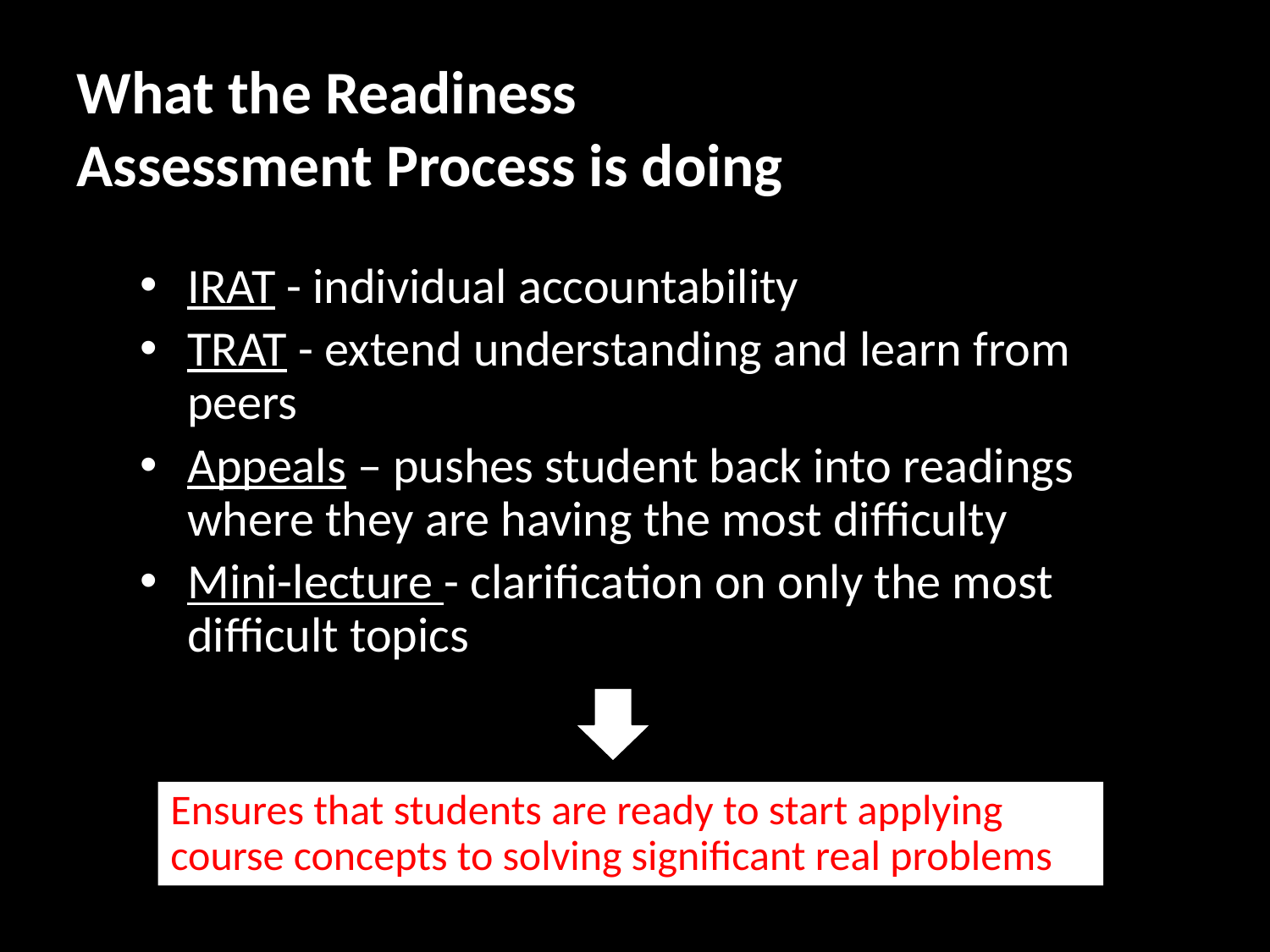

# What the Readiness Assessment Process is doing
IRAT - individual accountability
TRAT - extend understanding and learn from peers
Appeals – pushes student back into readings where they are having the most difficulty
Mini-lecture - clarification on only the most difficult topics

Ensures that students are ready to start applying course concepts to solving significant real problems